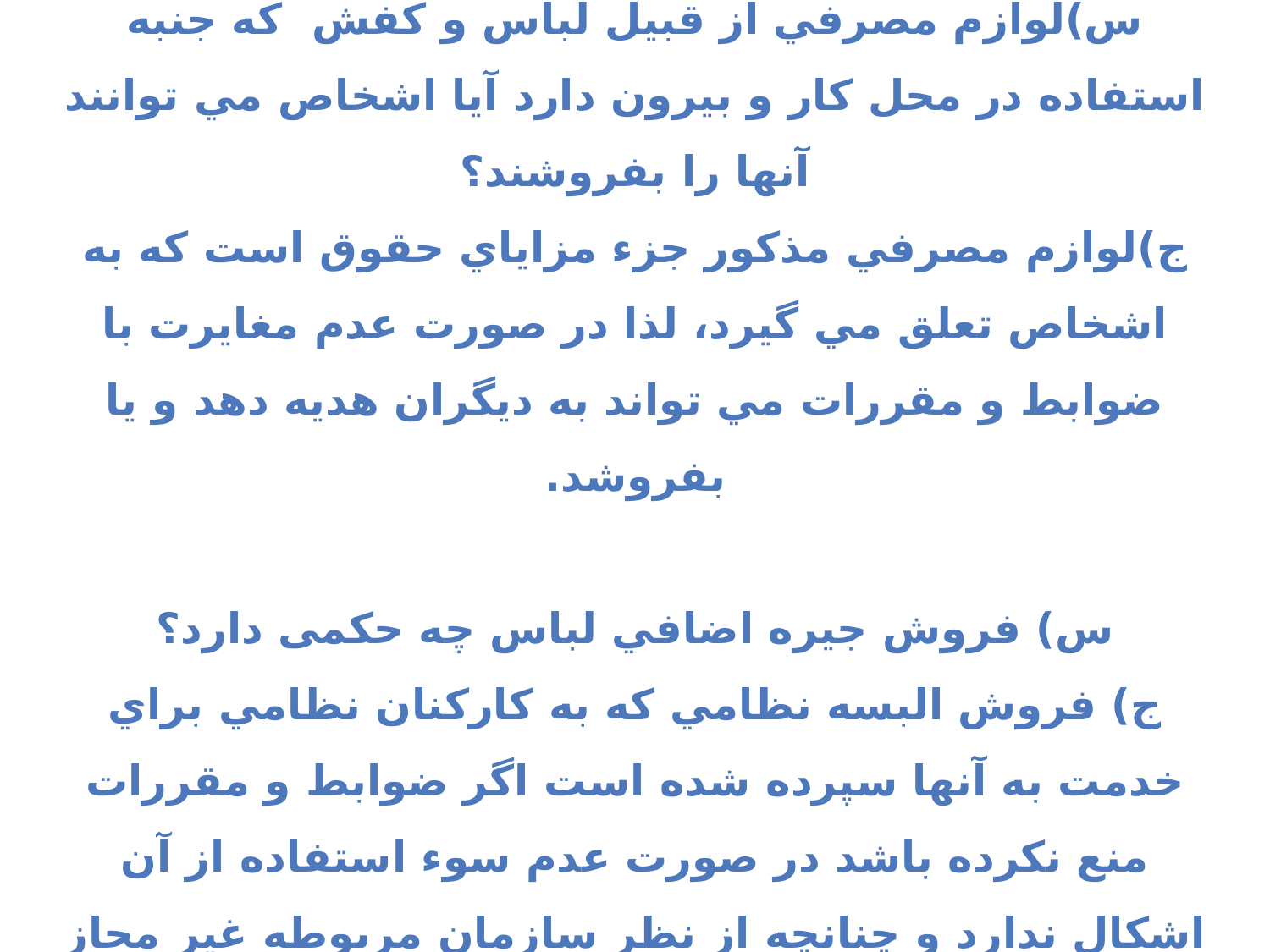

هدیه ویافروش سهمیه البسه
س)لوازم مصرفي از قبيل لباس و كفش  كه جنبه استفاده در محل كار و بيرون دارد آيا اشخاص مي توانند آنها را بفروشند؟
ج)لوازم مصرفي مذكور جزء مزاياي حقوق است كه به اشخاص تعلق مي گيرد، لذا در صورت عدم مغايرت با ضوابط و مقررات مي تواند به ديگران هديه دهد و يا بفروشد.

س) فروش جيره اضافي لباس چه حکمی دارد؟
ج) فروش البسه نظامي كه به كاركنان نظامي براي خدمت به آنها سپرده شده است اگر ضوابط و مقررات منع نكرده باشد در صورت عدم سوء استفاده از آن اشكال ندارد و چنانچه از نظر سازمان مربوطه غير مجاز باشد، ممنوع مي باشد.